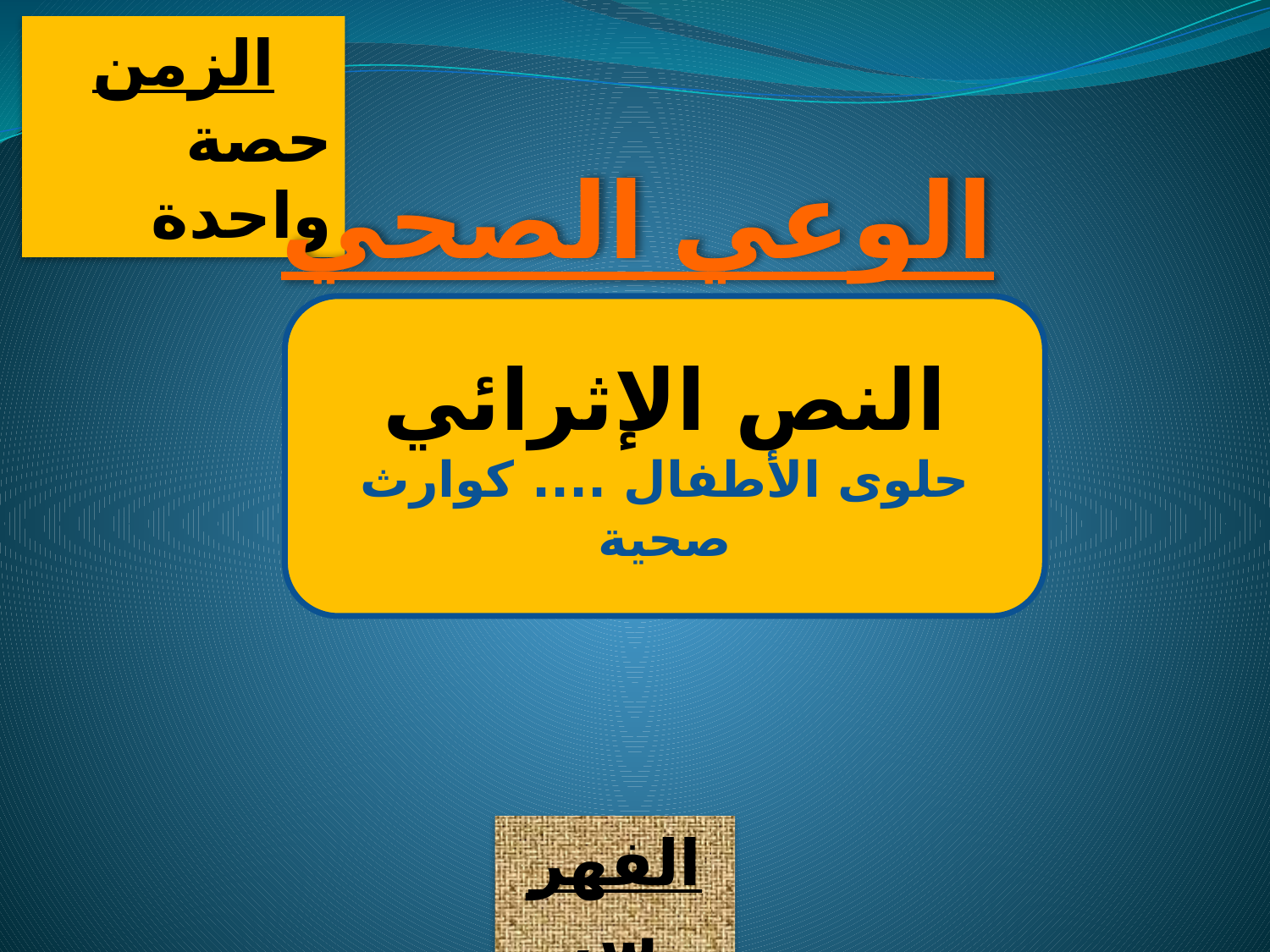

الزمن
حصة واحدة
الوعي الصحي
النص الإثرائي
حلوى الأطفال .... كوارث صحية
الفهرس